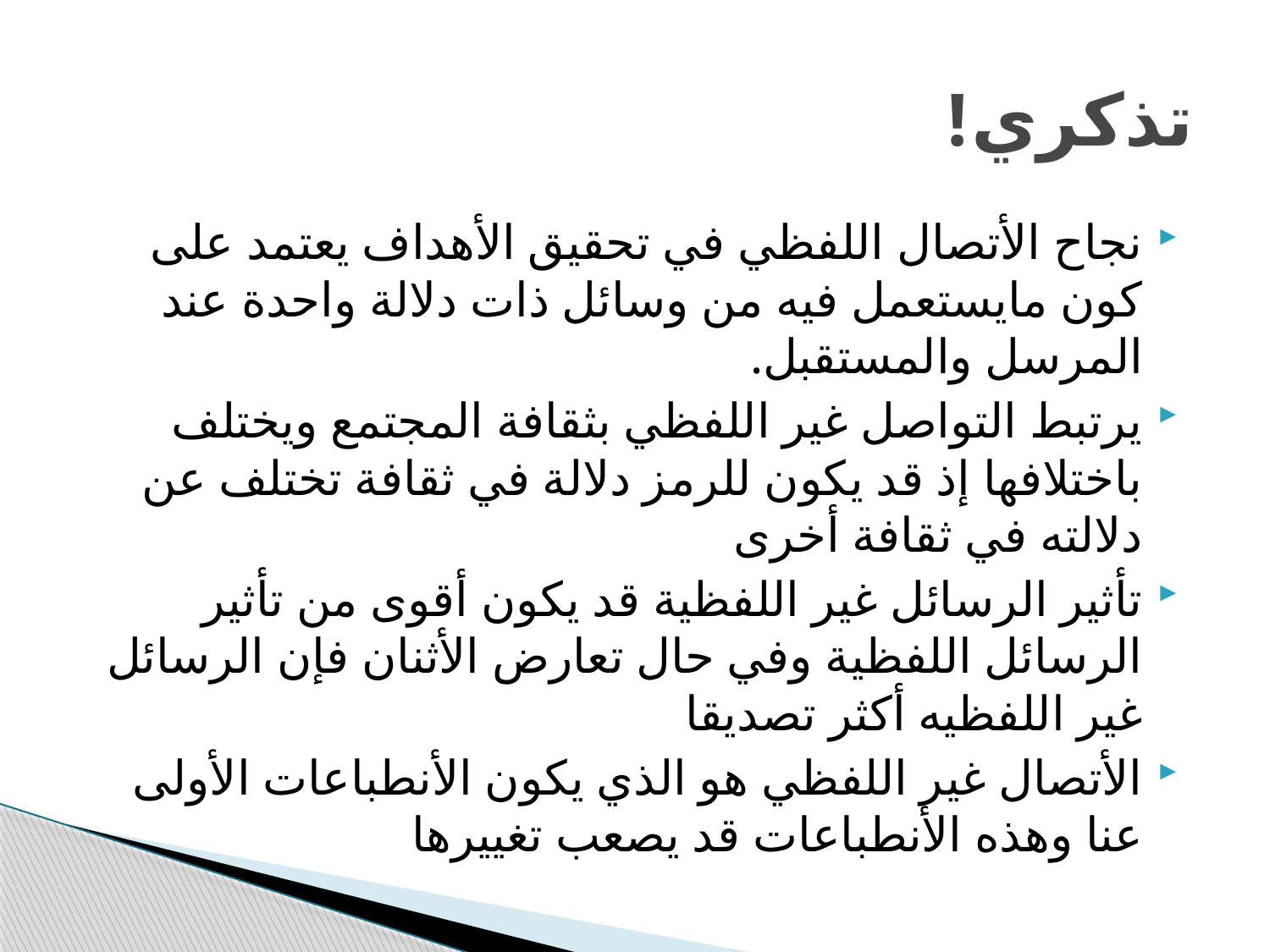

# تذكري!
نجاح الأتصال اللفظي في تحقيق الأهداف يعتمد على كون مايستعمل فيه من وسائل ذات دلالة واحدة عند المرسل والمستقبل.
يرتبط التواصل غير اللفظي بثقافة المجتمع ويختلف باختلافها إذ قد يكون للرمز دلالة في ثقافة تختلف عن دلالته في ثقافة أخرى
تأثير الرسائل غير اللفظية قد يكون أقوى من تأثير الرسائل اللفظية وفي حال تعارض الأثنان فإن الرسائل غير اللفظيه أكثر تصديقا
الأتصال غير اللفظي هو الذي يكون الأنطباعات الأولى عنا وهذه الأنطباعات قد يصعب تغييرها